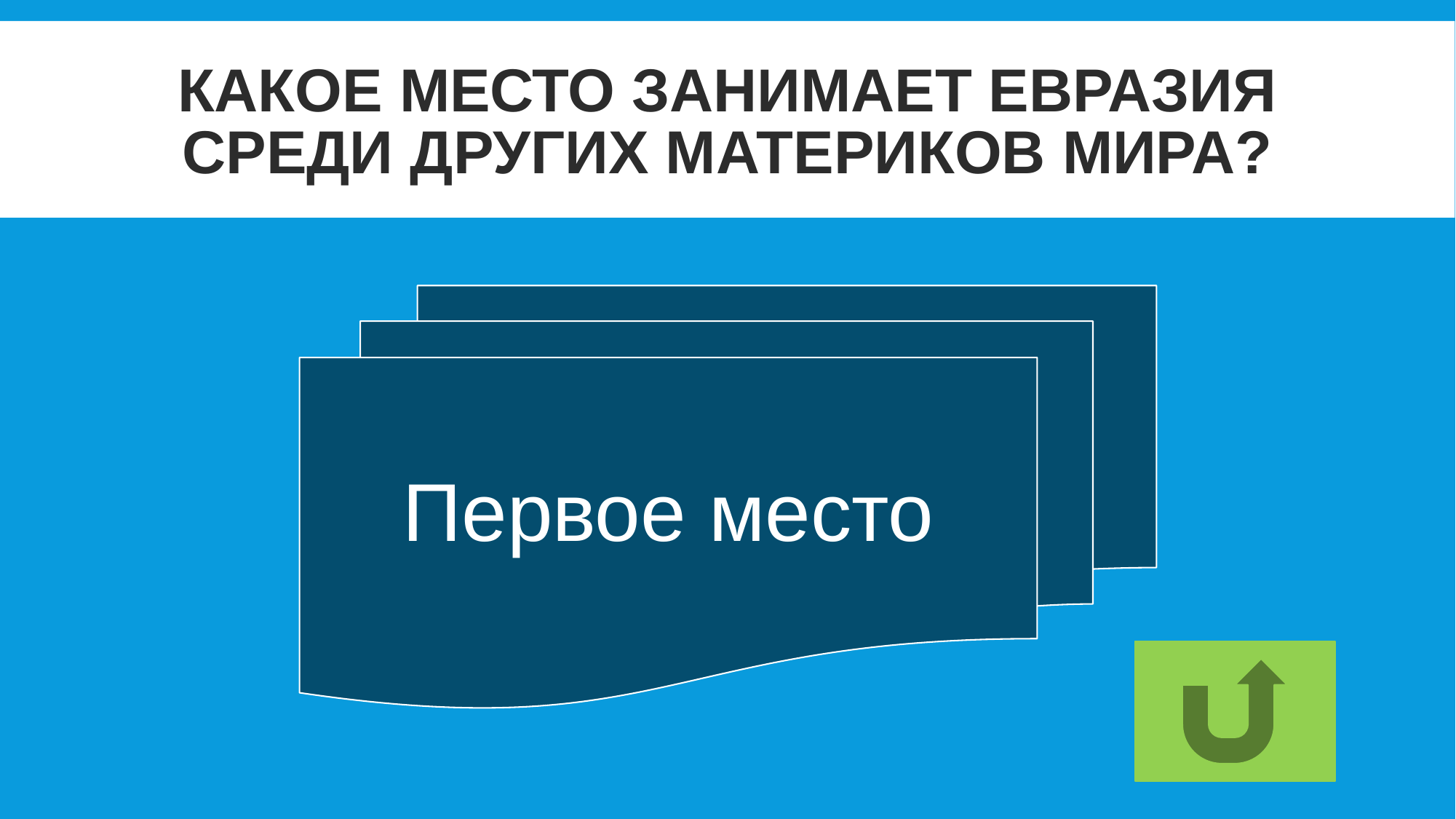

# Какое место занимает Евразия среди других материков мира?
Первое место